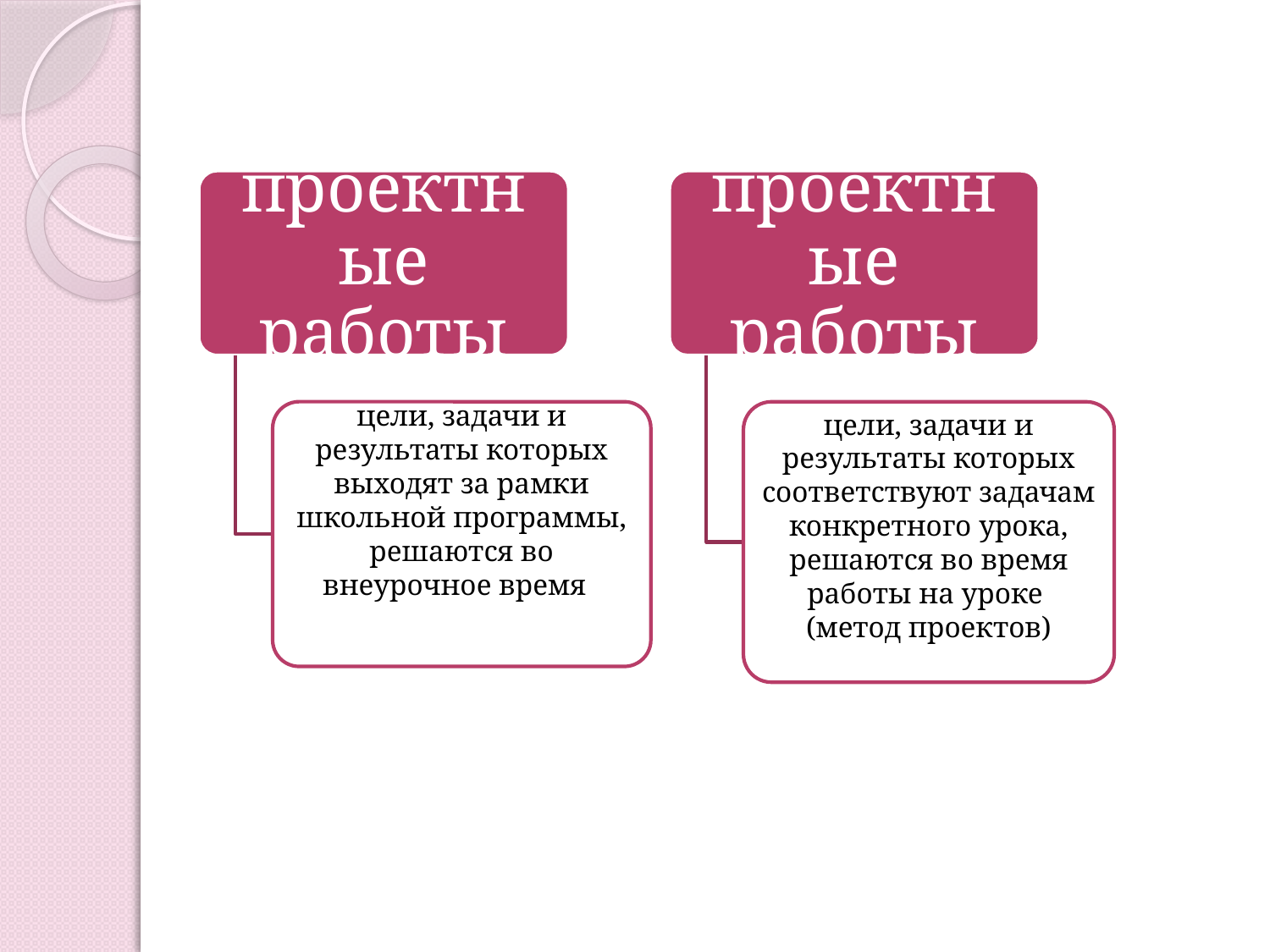

проектные работы
цели, задачи и результаты которых выходят за рамки школьной программы,
решаются во внеурочное время

проектные работы
цели, задачи и результаты которых соответствуют задачам конкретного урока, решаются во время работы на уроке
(метод проектов)